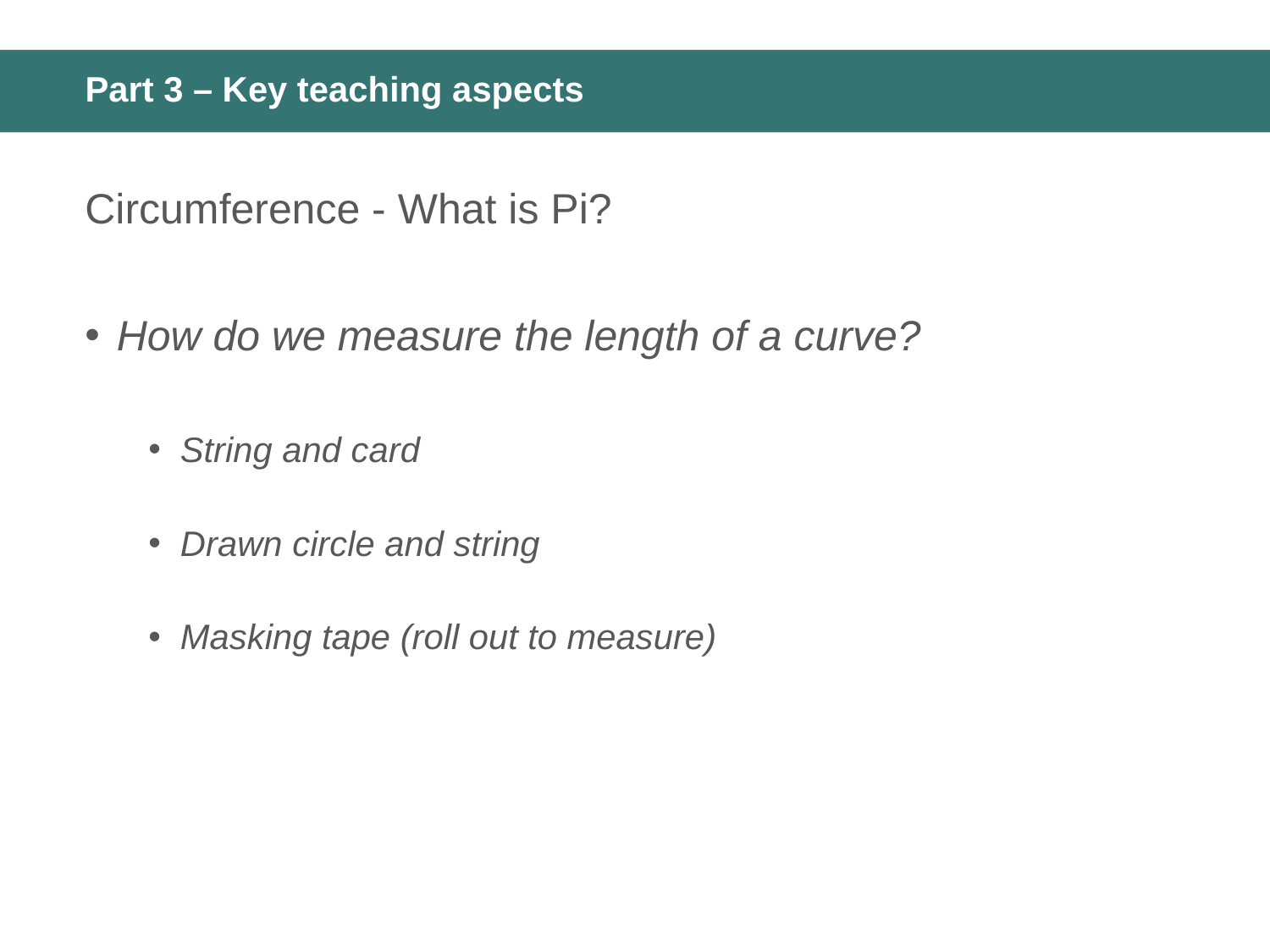

# Part 3 – Key teaching aspects
Circumference - What is Pi?

How do we measure the length of a curve?

String and card

Drawn circle and string

Masking tape (roll out to measure)